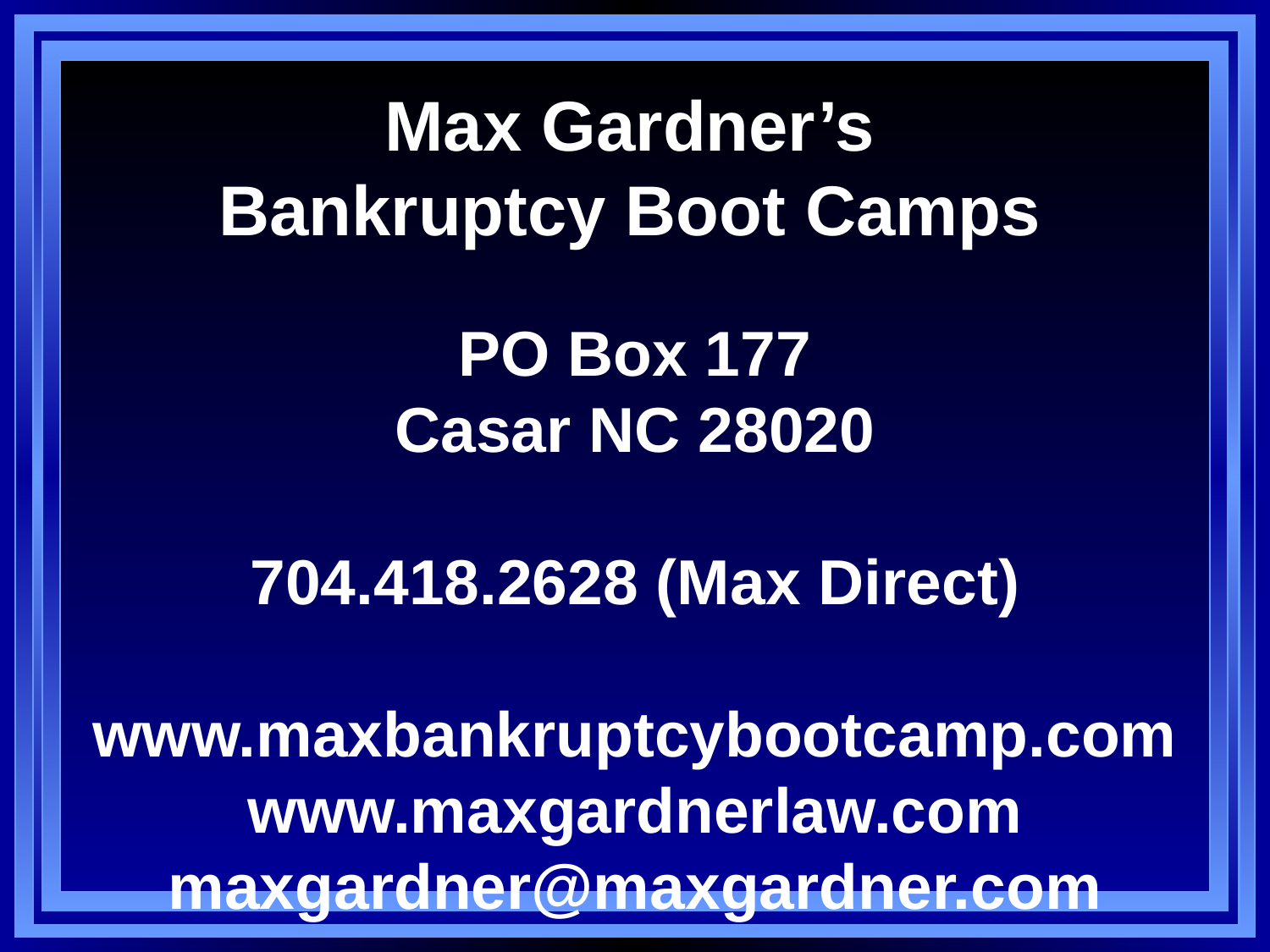

Max Gardner’s
Bankruptcy Boot Camps
PO Box 177
Casar NC 28020

704.418.2628 (Max Direct)

www.maxbankruptcybootcamp.com
www.maxgardnerlaw.com
maxgardner@maxgardner.com